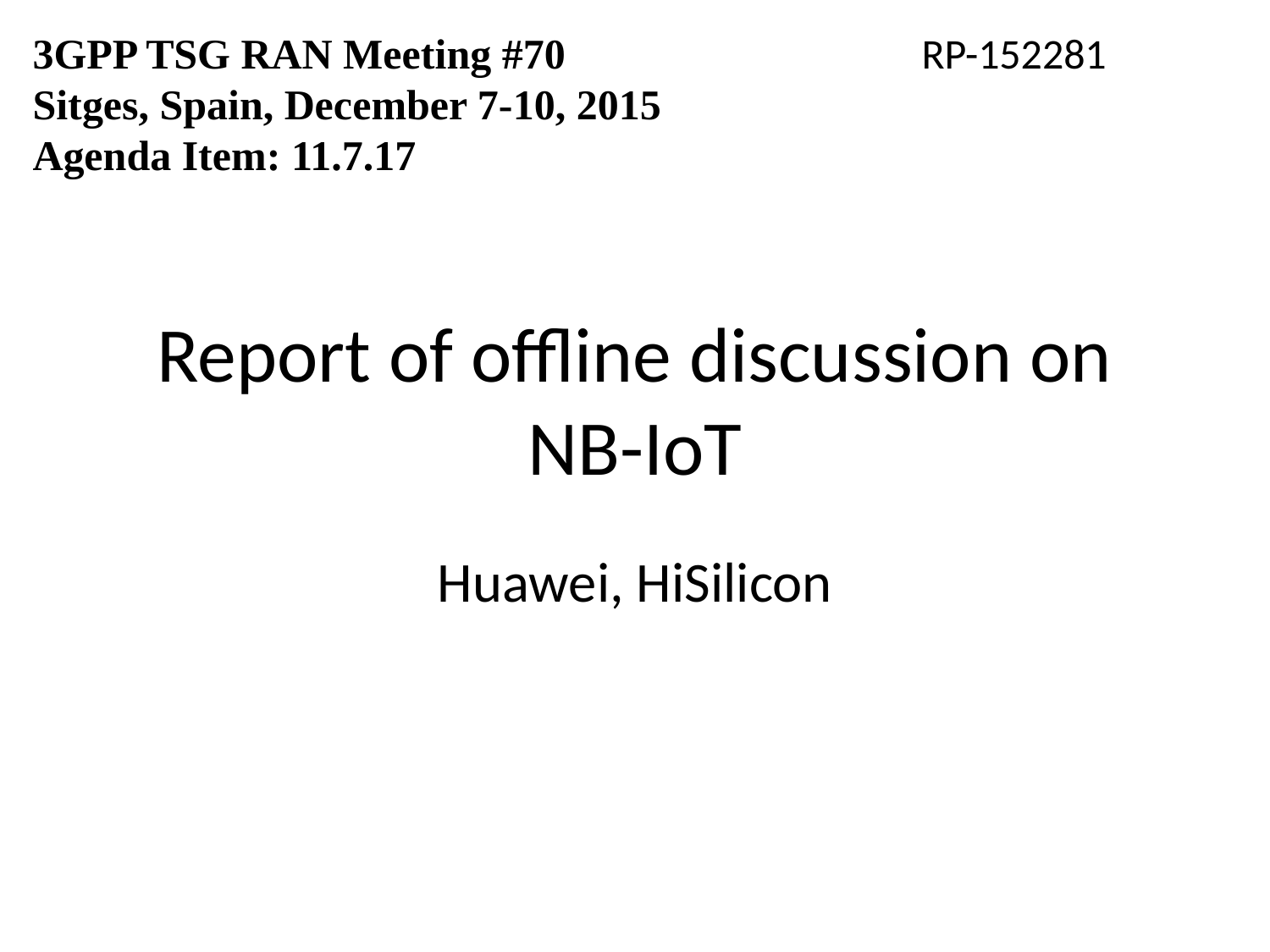

3GPP TSG RAN Meeting #70		RP-152281
Sitges, Spain, December 7-10, 2015
Agenda Item: 11.7.17

# Report of offline discussion on NB-IoT
Huawei, HiSilicon